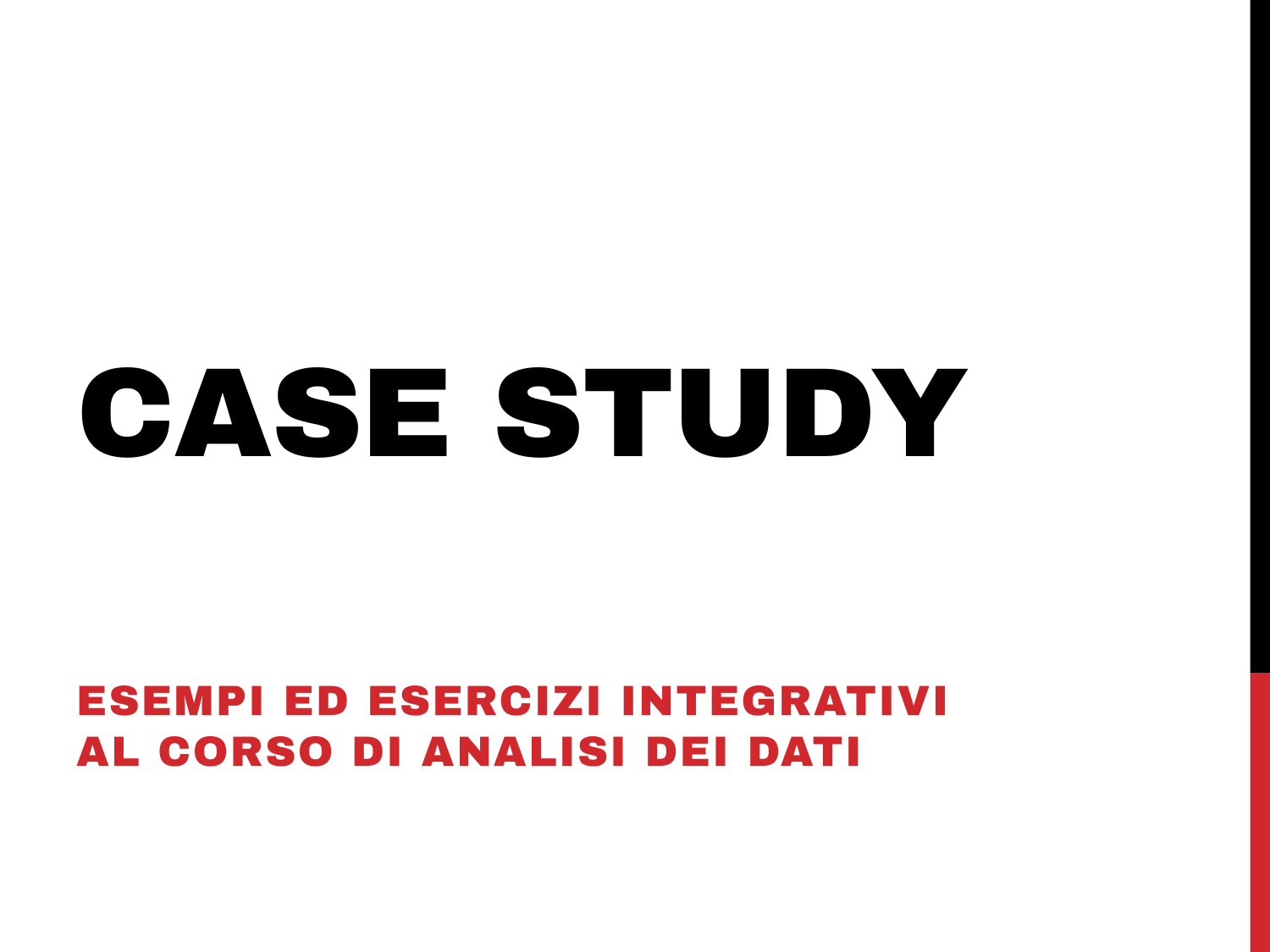

# Case Study
Esempi ed esercizi integrativi al corso di analisi dei dati